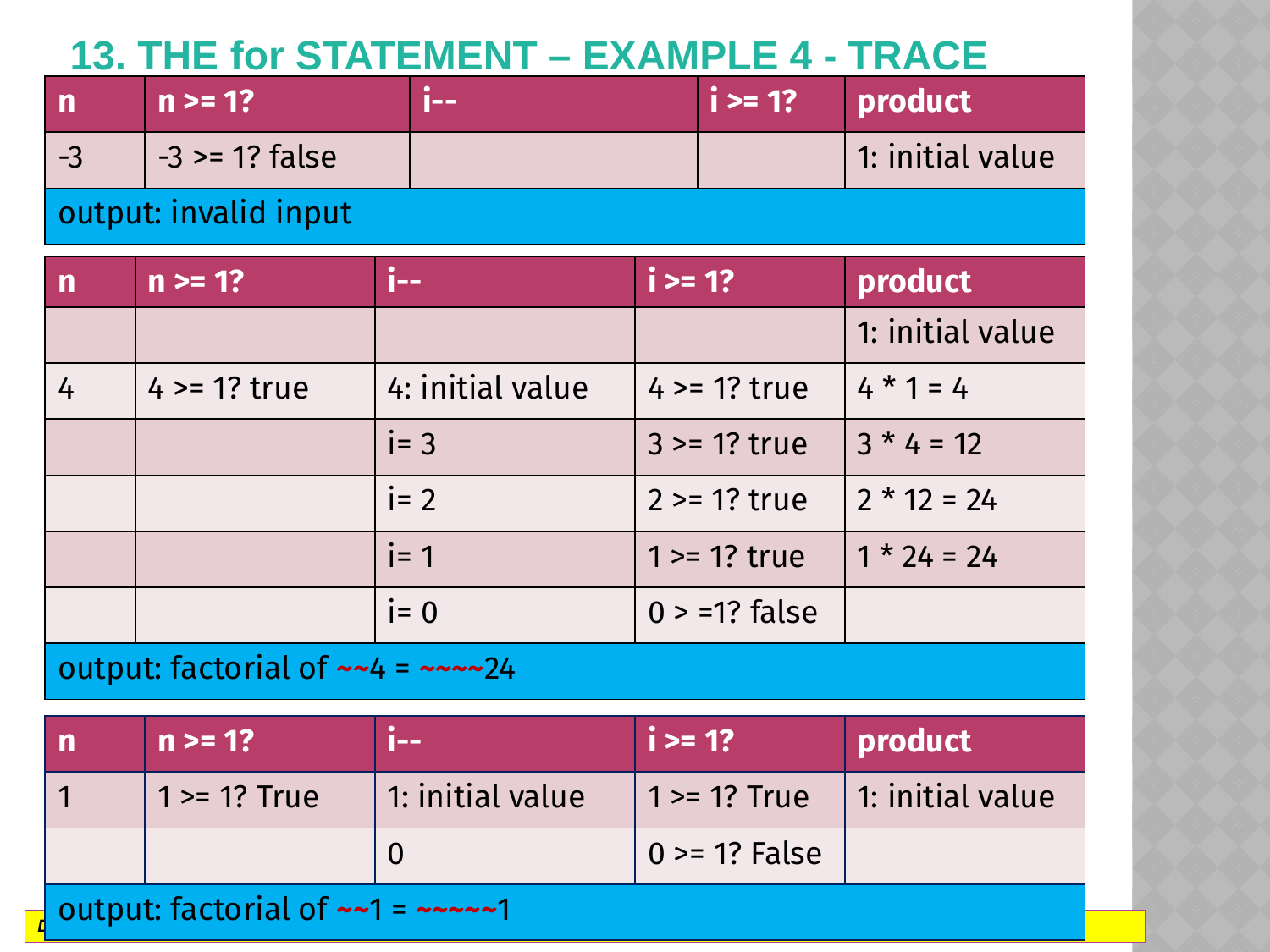

# 13. The for statement – example 4 - trace
| n | n >= 1? | i-- | i >= 1? | product |
| --- | --- | --- | --- | --- |
| -3 | -3 >= 1? false |  |  | 1: initial value |
| output: invalid input |  |  |  |  |
| n | n >= 1? | i-- | i >= 1? | product |
| --- | --- | --- | --- | --- |
|  |  |  |  | 1: initial value |
| 4 | 4 >= 1? true | 4: initial value | 4 >= 1? true | 4 \* 1 = 4 |
|  |  | i= 3 | 3 >= 1? true | 3 \* 4 = 12 |
|  |  | i= 2 | 2 >= 1? true | 2 \* 12 = 24 |
|  |  | i= 1 | 1 >= 1? true | 1 \* 24 = 24 |
|  |  | i= 0 | 0 > =1? false |  |
| output: factorial of ~~4 = ~~~~24 |  |  |  |  |
| n | n >= 1? | i-- | i >= 1? | product |
| --- | --- | --- | --- | --- |
| 1 | 1 >= 1? True | 1: initial value | 1 >= 1? True | 1: initial value |
|  |  | 0 | 0 >= 1? False |  |
| output: factorial of ~~1 = ~~~~~1 |  |  |  |  |
Dr. Soha S. Zaghloul			19